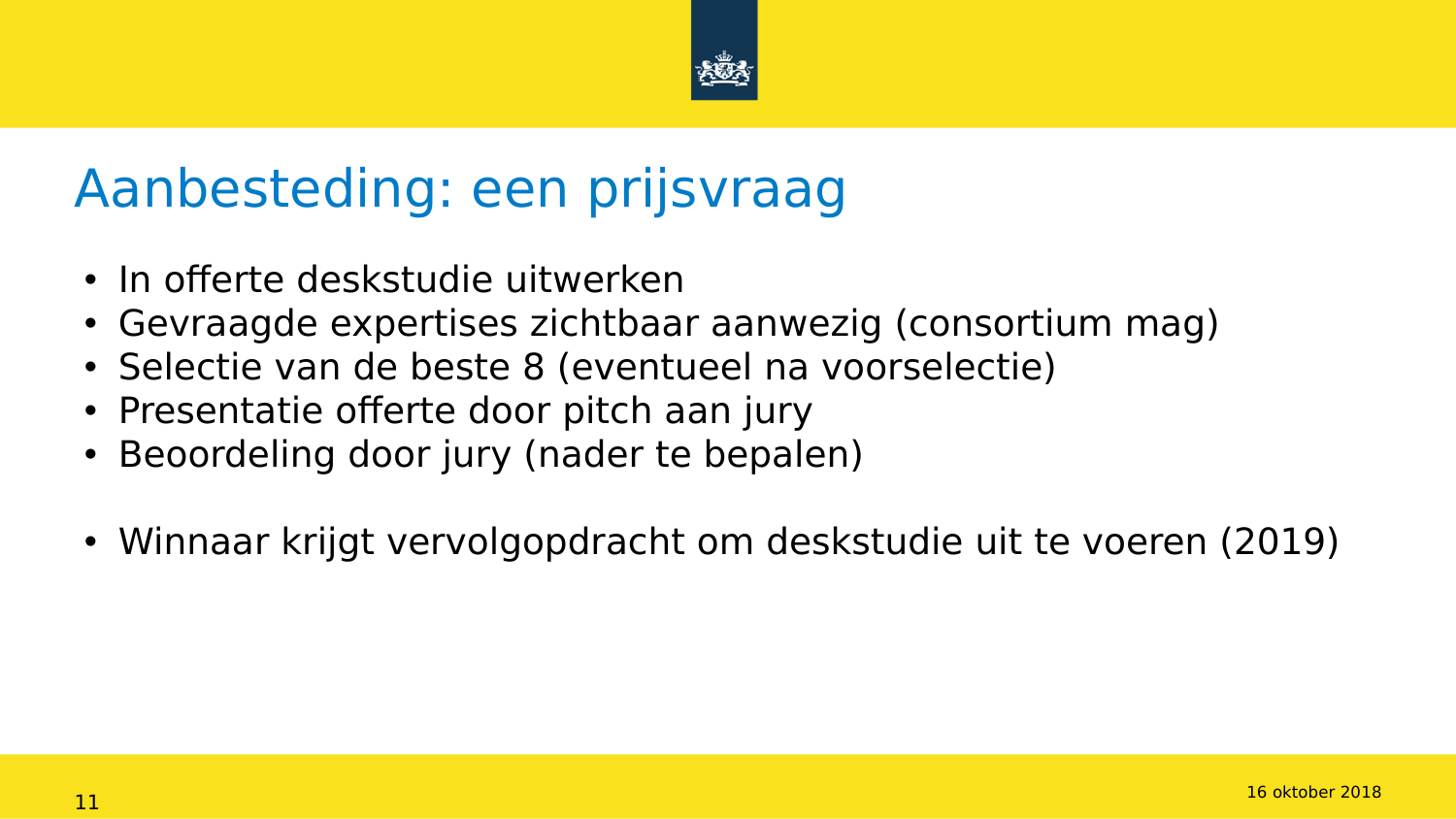

# Aanbesteding: een prijsvraag
In offerte deskstudie uitwerken
Gevraagde expertises zichtbaar aanwezig (consortium mag)
Selectie van de beste 8 (eventueel na voorselectie)
Presentatie offerte door pitch aan jury
Beoordeling door jury (nader te bepalen)

Winnaar krijgt vervolgopdracht om deskstudie uit te voeren (2019)

16 oktober 2018